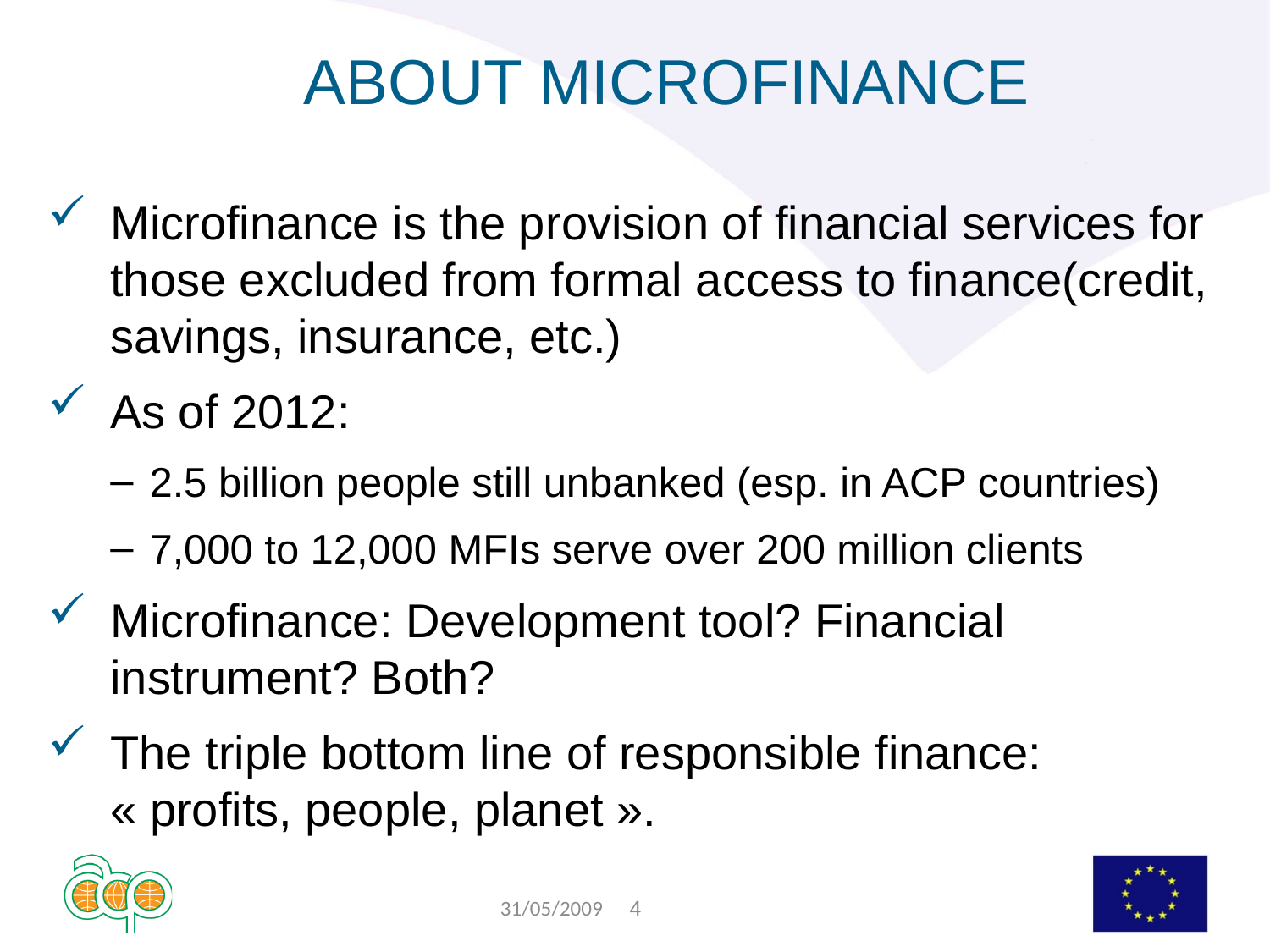

# ABOUT MICROFINANCE
Microfinance is the provision of financial services for those excluded from formal access to finance(credit, savings, insurance, etc.)
As of 2012:
2.5 billion people still unbanked (esp. in ACP countries)
7,000 to 12,000 MFIs serve over 200 million clients
Microfinance: Development tool? Financial instrument? Both?
The triple bottom line of responsible finance: « profits, people, planet ».

4
31/05/2009